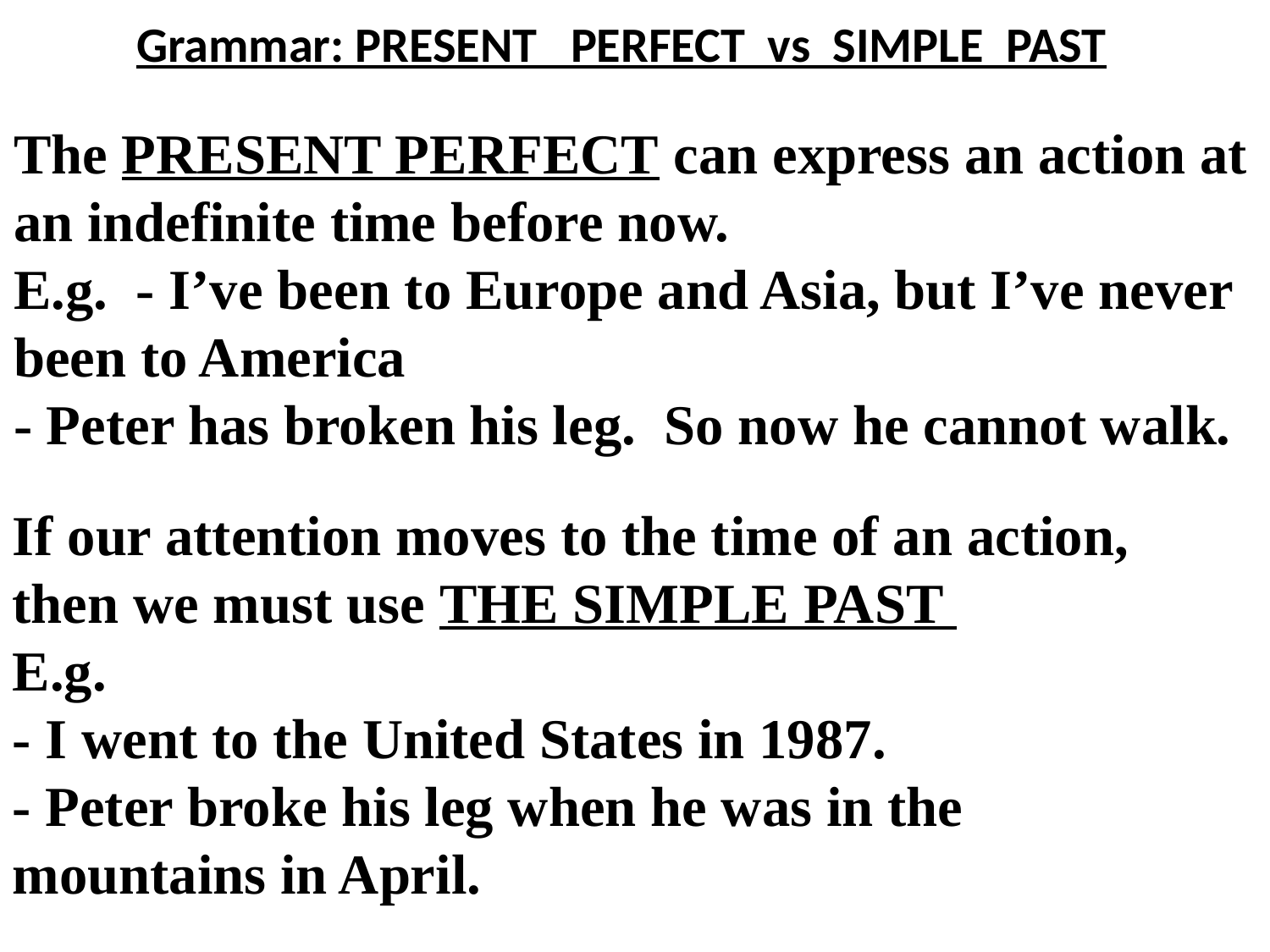

Grammar: PRESENT   PERFECT  vs  SIMPLE  PAST
The PRESENT PERFECT can express an action at an indefinite time before now.
E.g.  - I’ve been to Europe and Asia, but I’ve never
been to America
- Peter has broken his leg.  So now he cannot walk.
If our attention moves to the time of an action,
then we must use THE SIMPLE PAST
E.g.
- I went to the United States in 1987.
- Peter broke his leg when he was in the mountains in April.